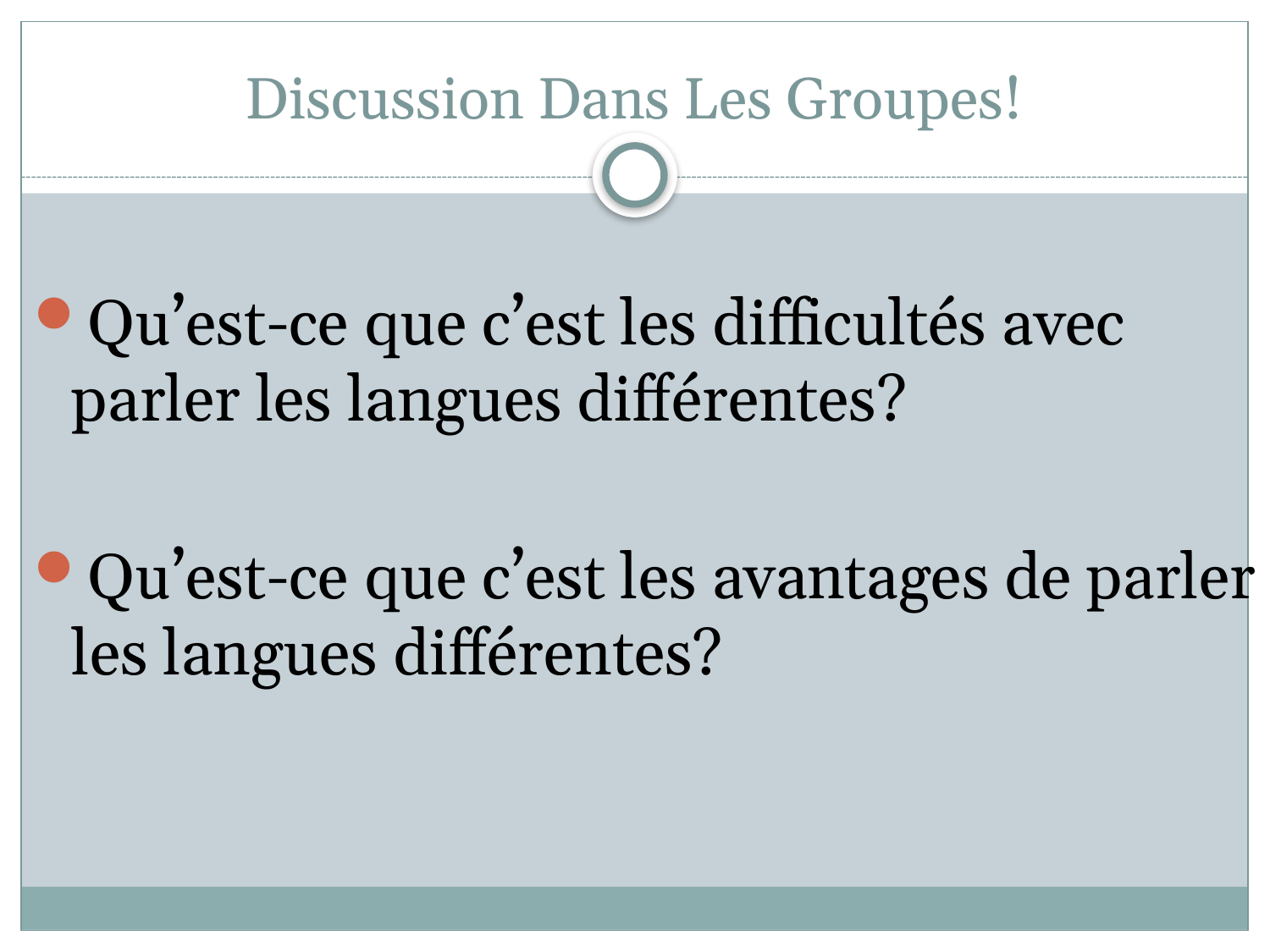

# Discussion Dans Les Groupes!

Qu’est-ce que c’est les difficultés avec parler les langues différentes?

Qu’est-ce que c’est les avantages de parler les langues différentes?